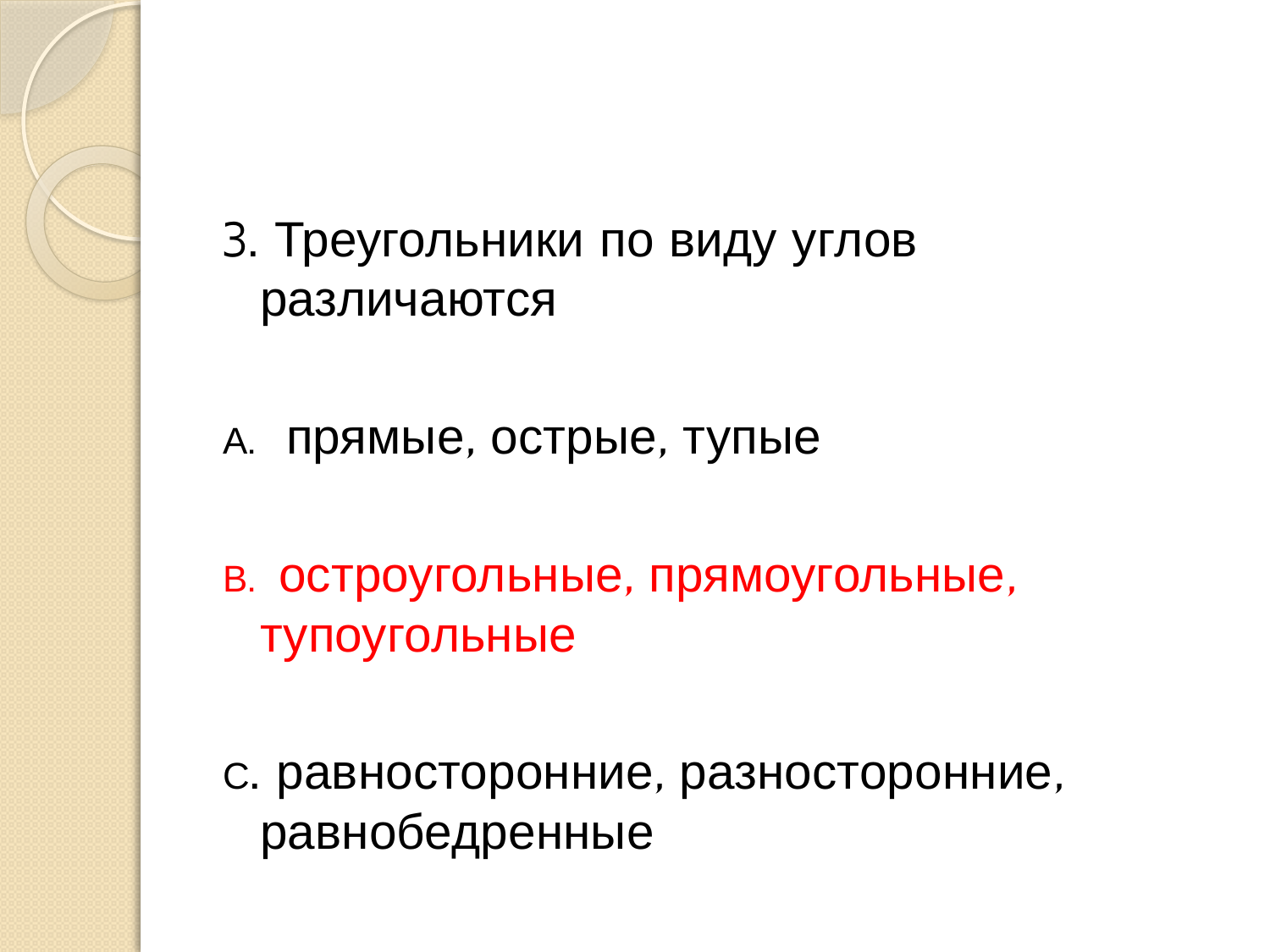

#
3. Треугольники по виду углов различаются

А.  прямые, острые, тупые

В.  остроугольные, прямоугольные, тупоугольные

С. равносторонние, разносторонние, равнобедренные